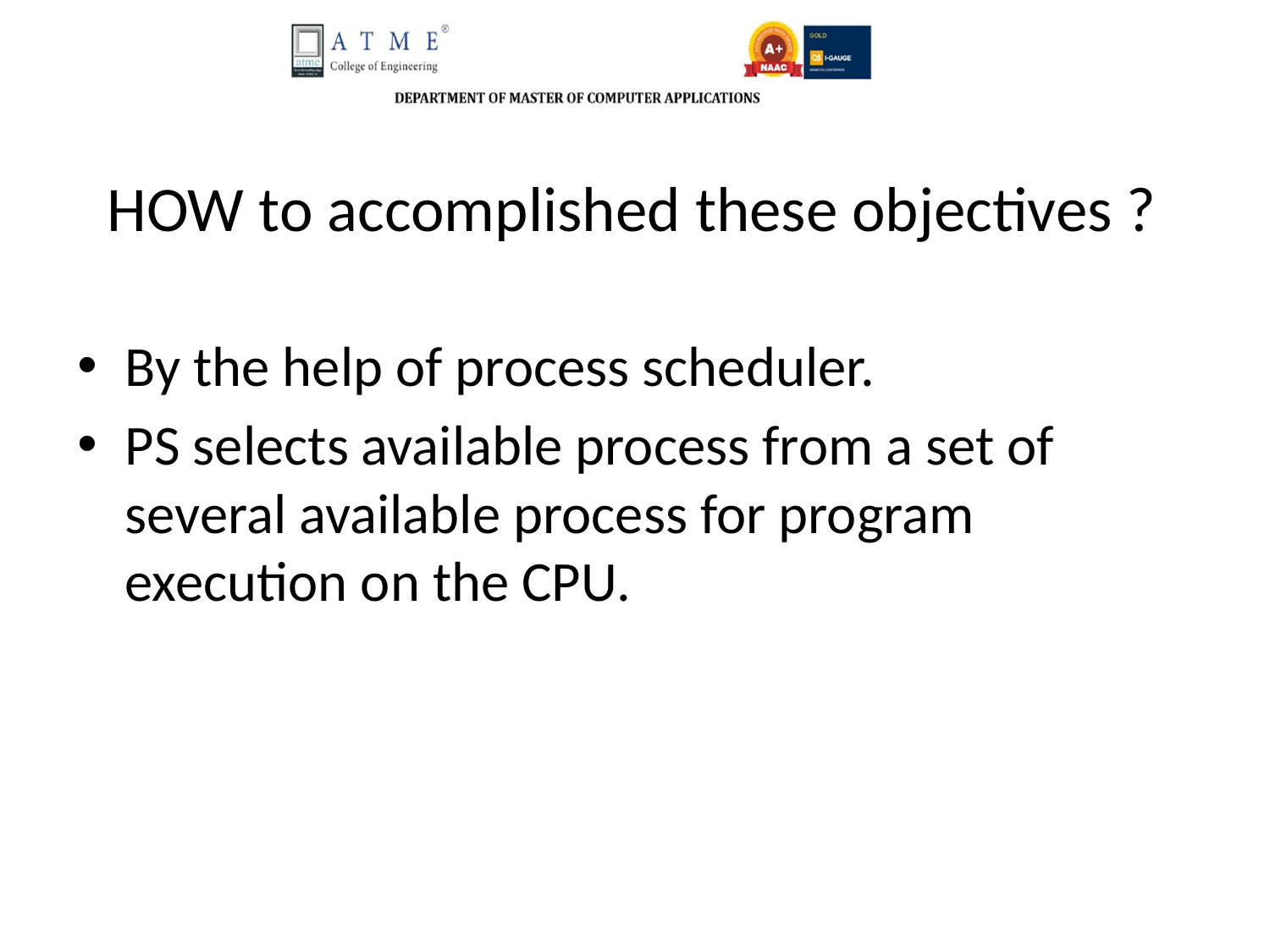

# HOW to accomplished these objectives ?
By the help of process scheduler.
PS selects available process from a set of several available process for program execution on the CPU.